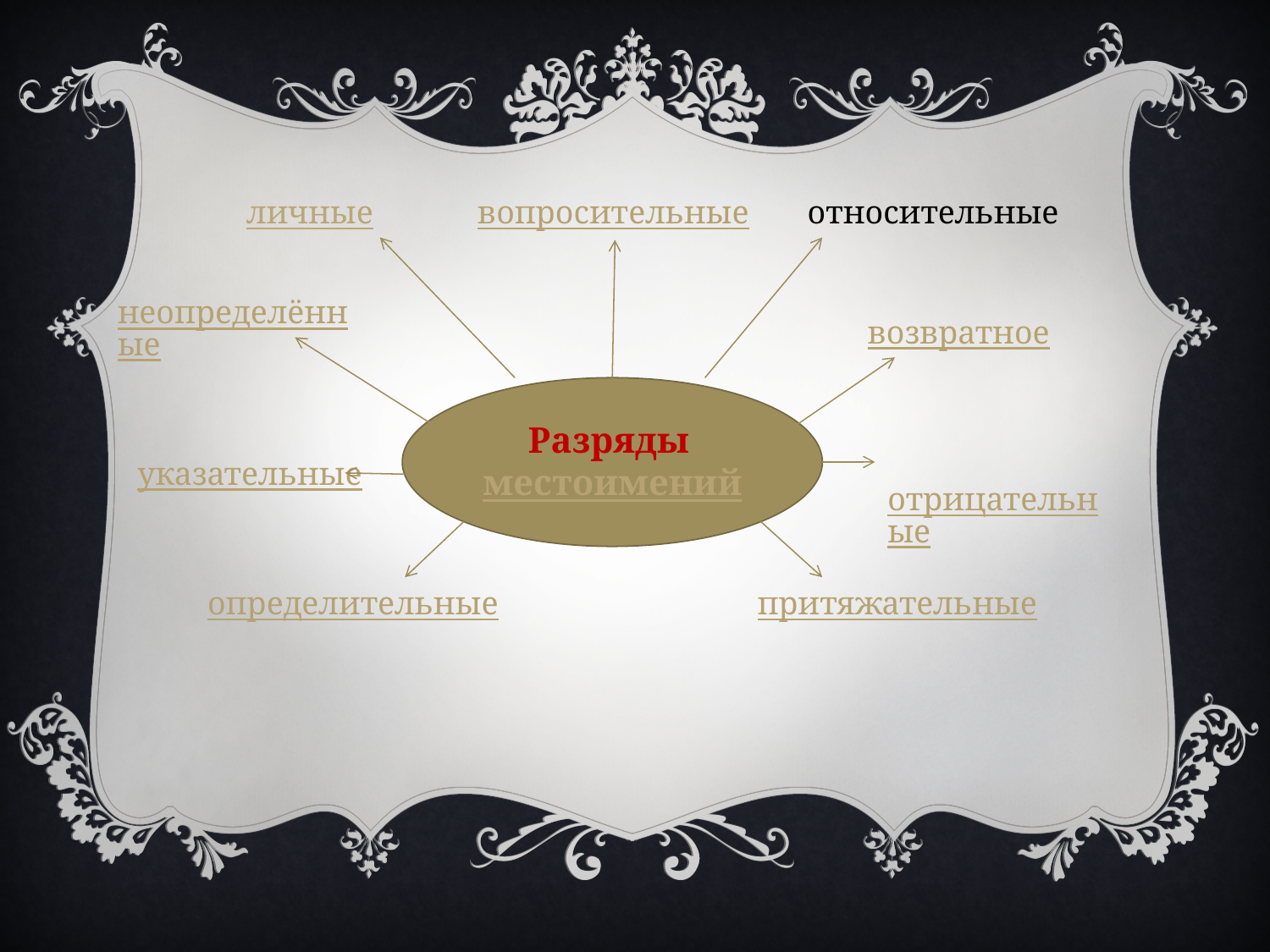

личные
вопросительные
относительные
неопределённые
возвратное
Разряды местоимений
указательные
отрицательные
определительные
притяжательные